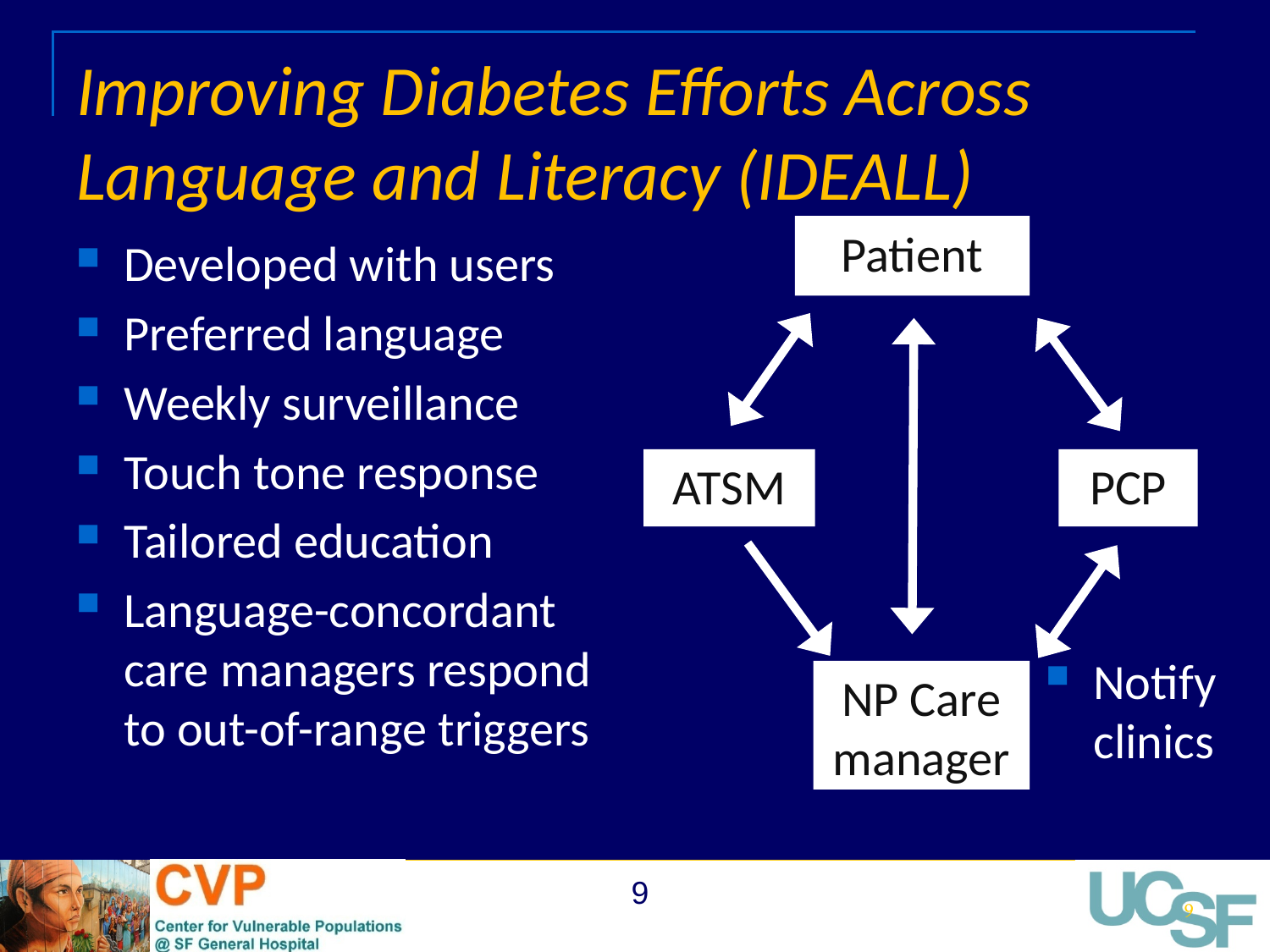

# Improving Diabetes Efforts Across Language and Literacy (IDEALL)

Patient

ATSM
PCP

NP Care manager
Developed with users
Preferred language
Weekly surveillance
Touch tone response
Tailored education
Language-concordant care managers respond to out-of-range triggers

Notify clinics

9